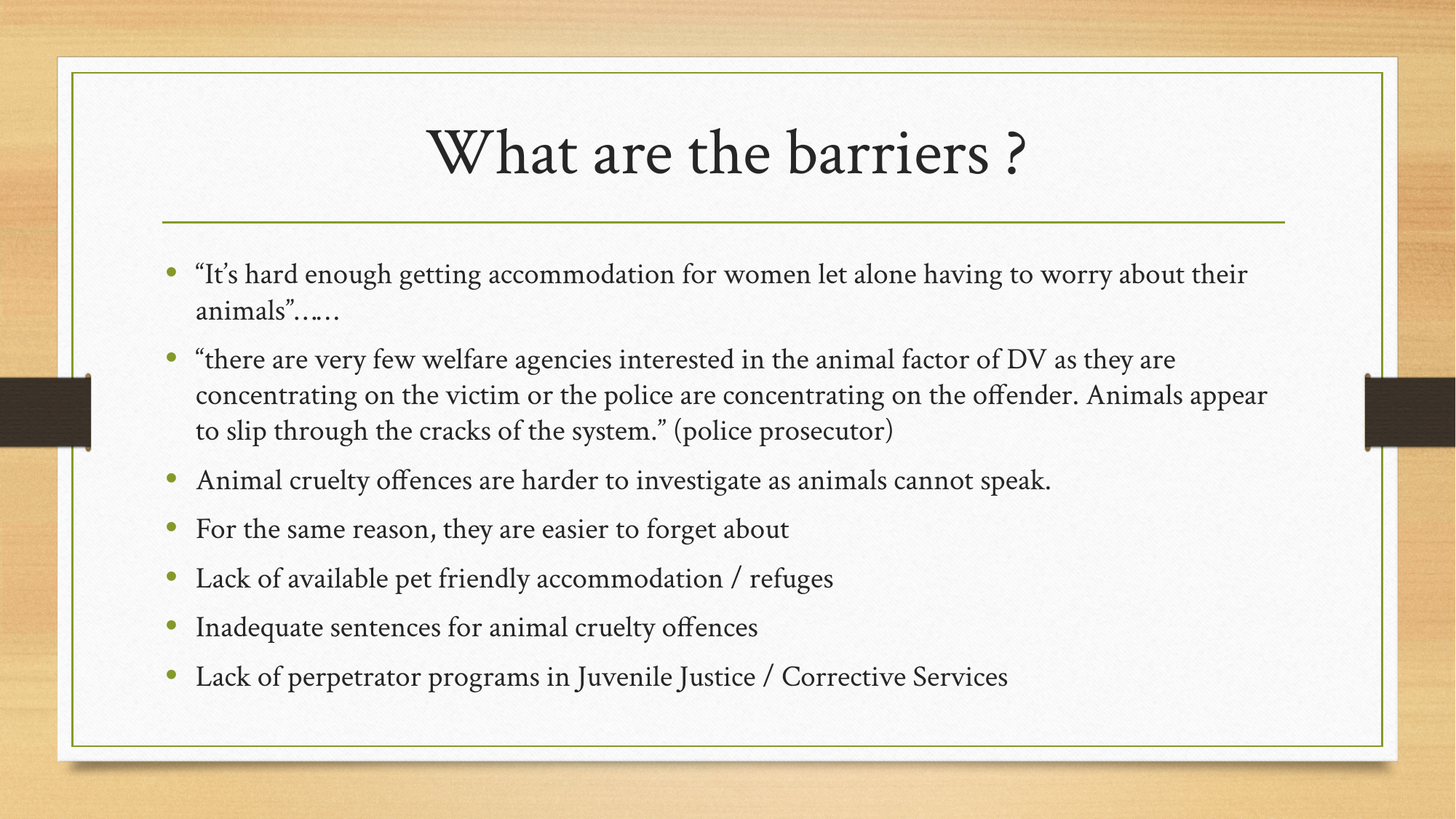

# What are the barriers ?
“It’s hard enough getting accommodation for women let alone having to worry about their animals”……
“there are very few welfare agencies interested in the animal factor of DV as they are concentrating on the victim or the police are concentrating on the offender. Animals appear to slip through the cracks of the system.” (police prosecutor)
Animal cruelty offences are harder to investigate as animals cannot speak.
For the same reason, they are easier to forget about
Lack of available pet friendly accommodation / refuges
Inadequate sentences for animal cruelty offences
Lack of perpetrator programs in Juvenile Justice / Corrective Services